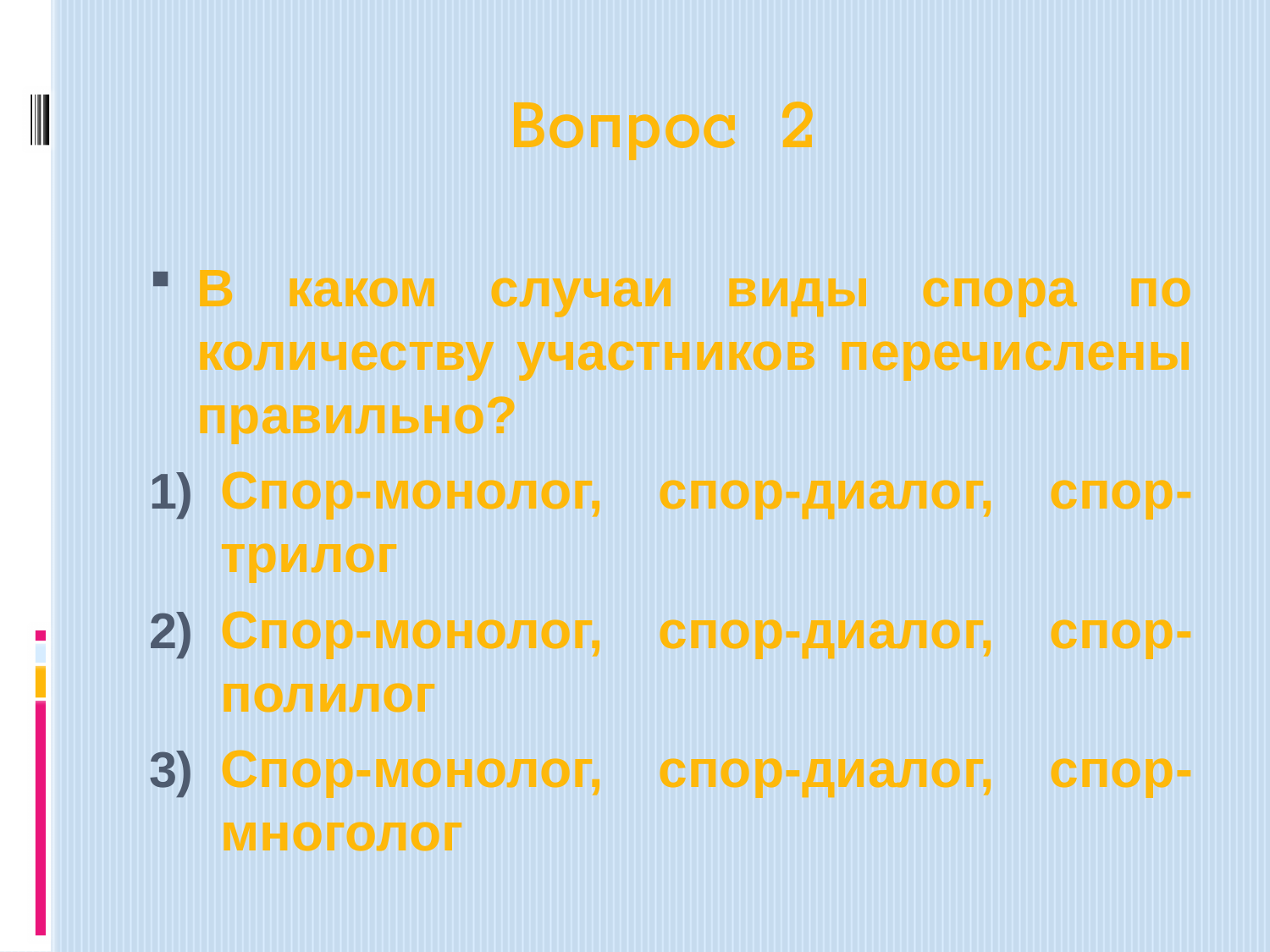

# Вопрос 2
В каком случаи виды спора по количеству участников перечислены правильно?
Спор-монолог, спор-диалог, спор-трилог
Спор-монолог, спор-диалог, спор-полилог
Спор-монолог, спор-диалог, спор-многолог